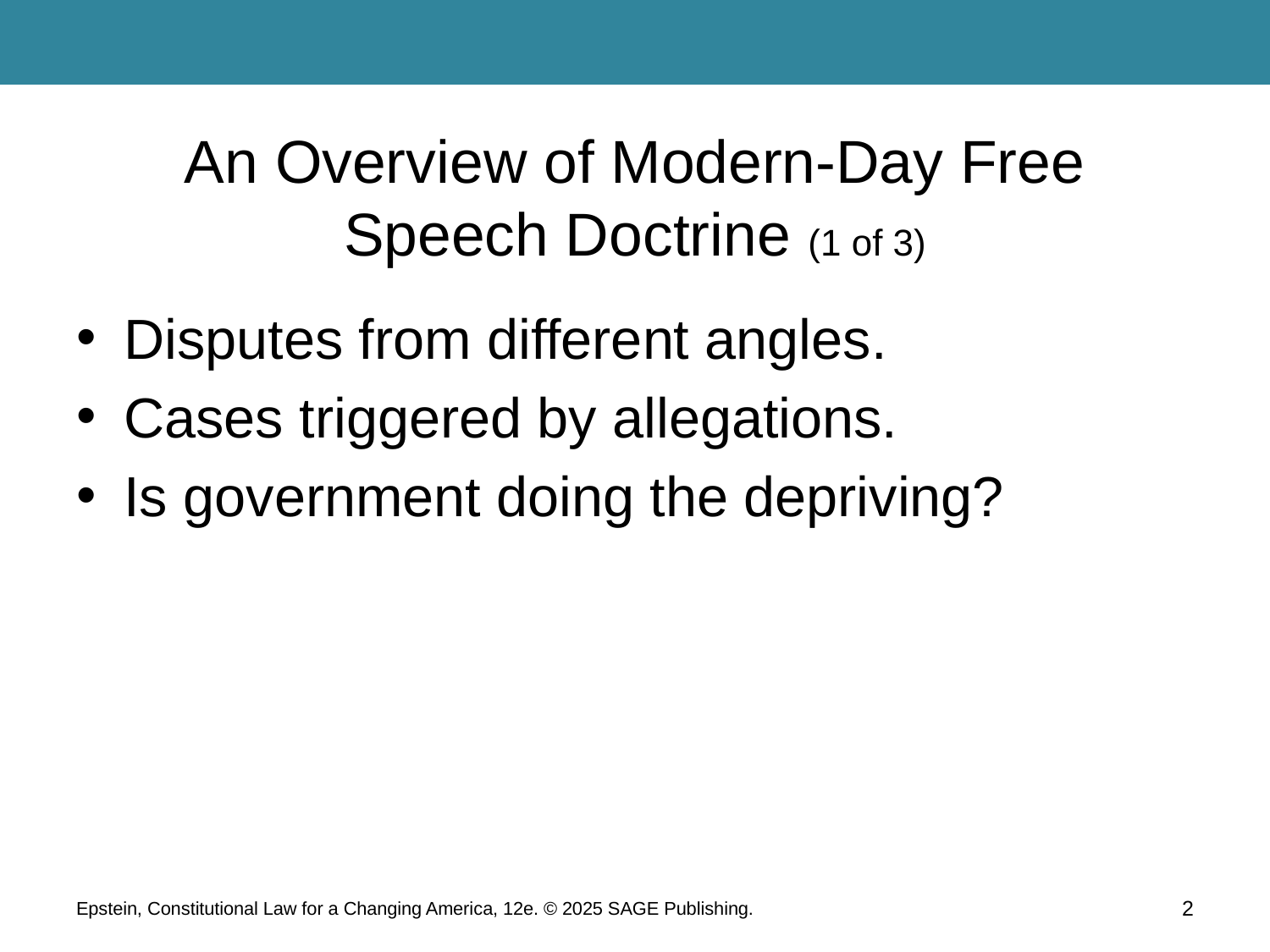

# An Overview of Modern-Day Free Speech Doctrine (1 of 3)
Disputes from different angles.
Cases triggered by allegations.
Is government doing the depriving?
Epstein, Constitutional Law for a Changing America, 12e. © 2025 SAGE Publishing.
2